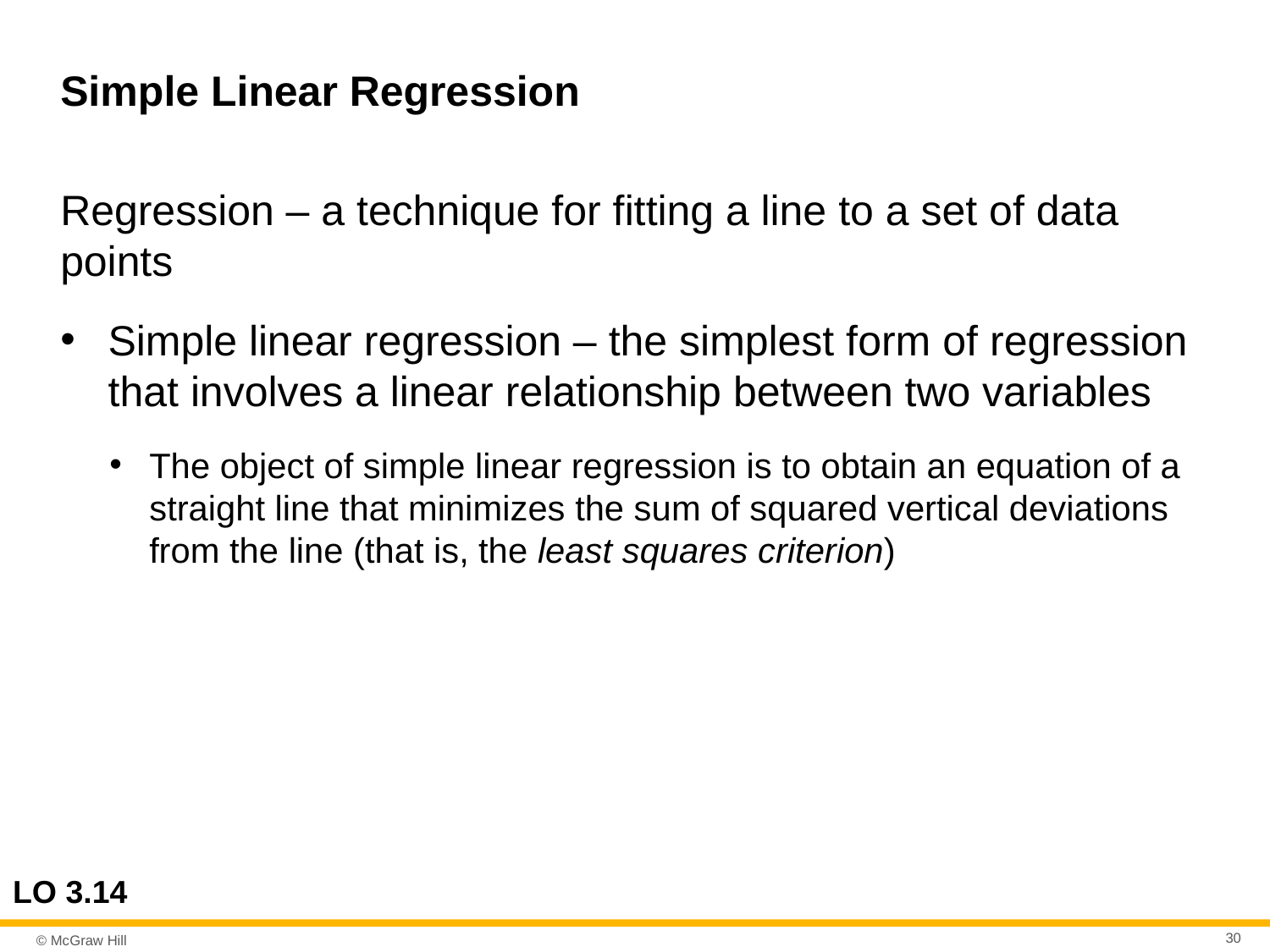

# Simple Linear Regression
Regression – a technique for fitting a line to a set of data points
Simple linear regression – the simplest form of regression that involves a linear relationship between two variables
The object of simple linear regression is to obtain an equation of a straight line that minimizes the sum of squared vertical deviations from the line (that is, the least squares criterion)
LO 3.14